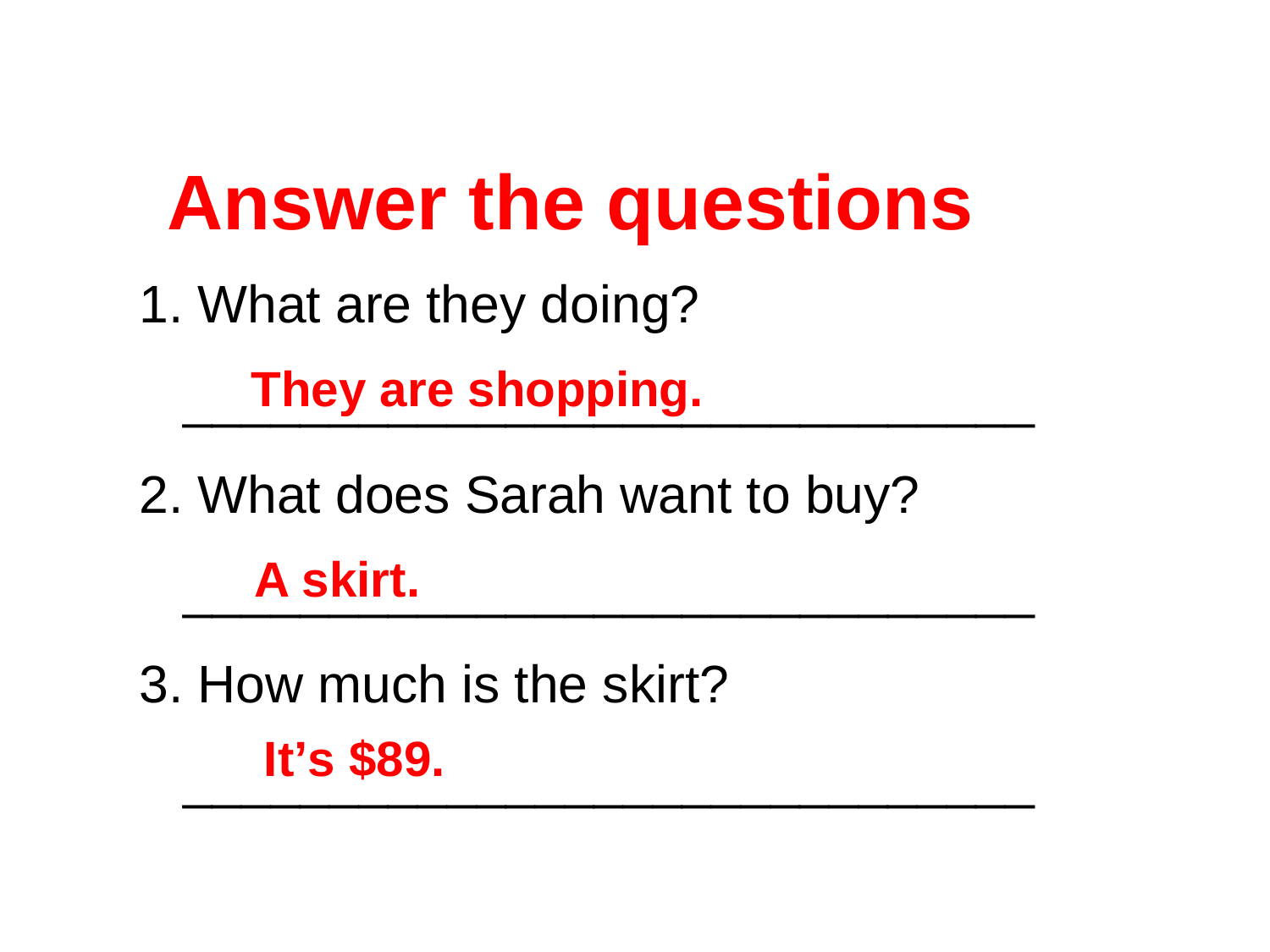

Answer the questions
1. What are they doing?
   _____________________________
2. What does Sarah want to buy?
   _____________________________
3. How much is the skirt?
   _____________________________
They are shopping.
A skirt.
It’s $89.